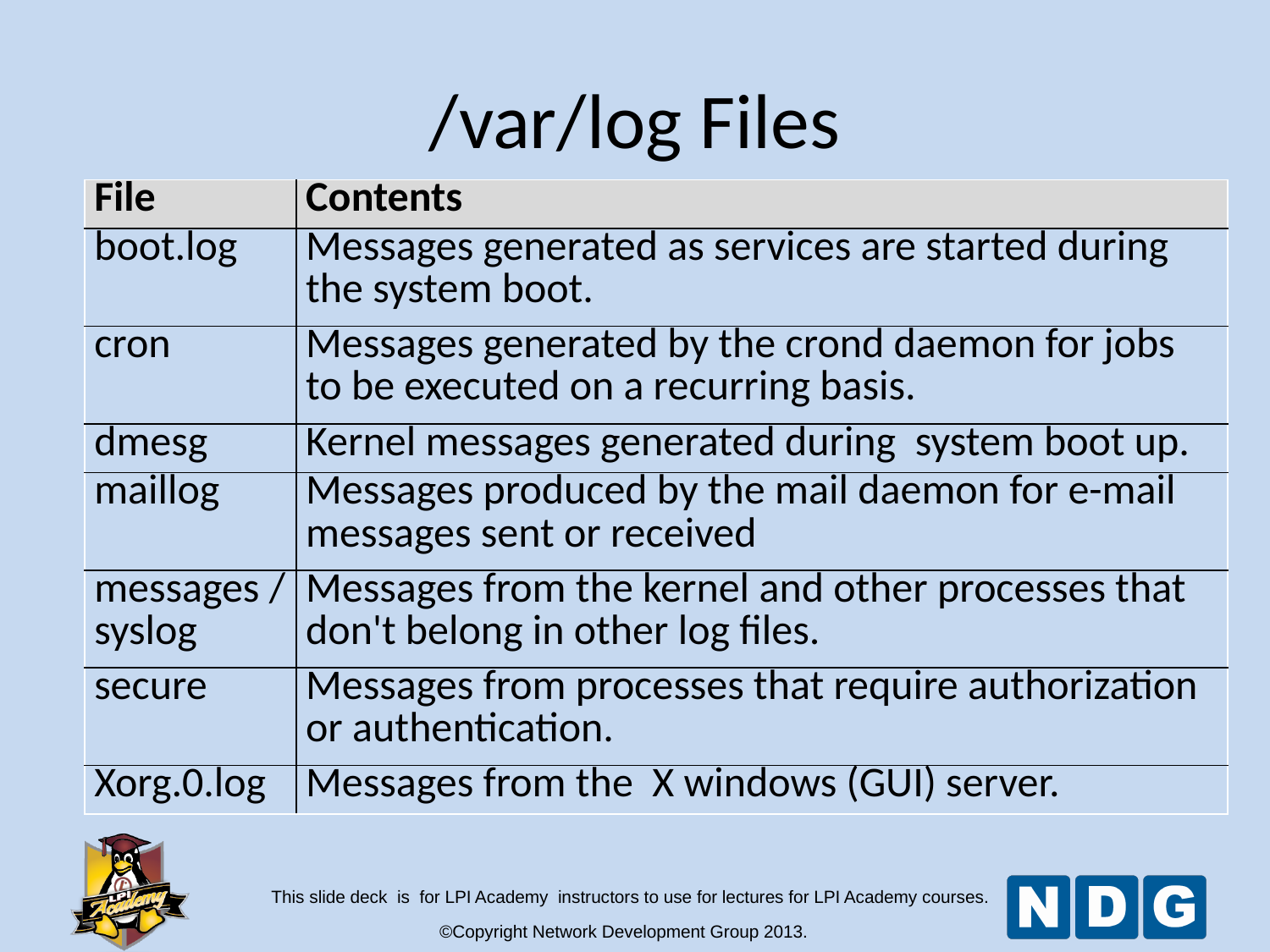

/var/log Files
| File | Contents |
| --- | --- |
| boot.log | Messages generated as services are started during the system boot. |
| cron | Messages generated by the crond daemon for jobs to be executed on a recurring basis. |
| dmesg | Kernel messages generated during system boot up. |
| maillog | Messages produced by the mail daemon for e-mail messages sent or received |
| messages / syslog | Messages from the kernel and other processes that don't belong in other log files. |
| secure | Messages from processes that require authorization or authentication. |
| Xorg.0.log | Messages from the X windows (GUI) server. |